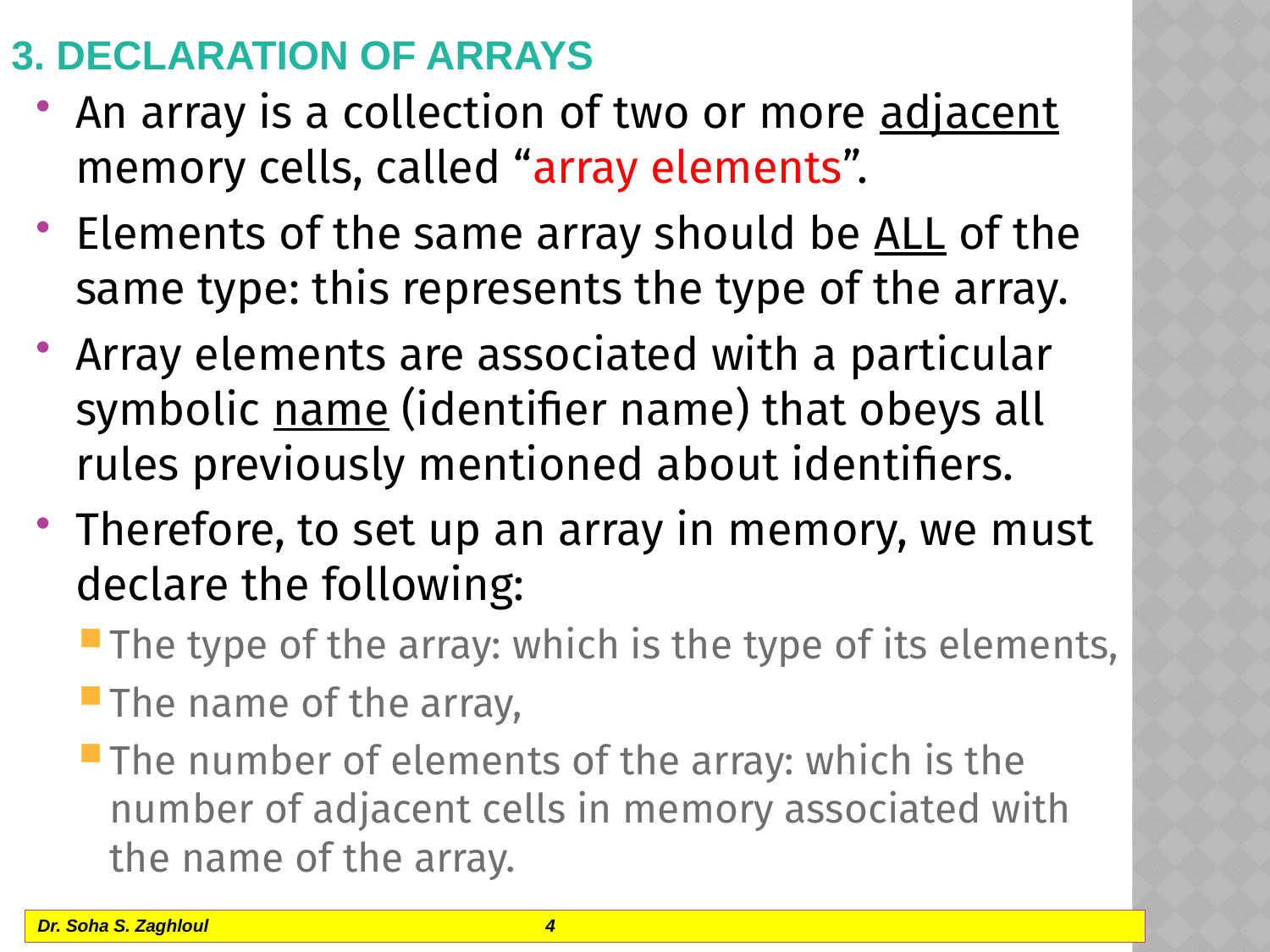

# 3. Declaration of arrays
An array is a collection of two or more adjacent memory cells, called “array elements”.
Elements of the same array should be ALL of the same type: this represents the type of the array.
Array elements are associated with a particular symbolic name (identifier name) that obeys all rules previously mentioned about identifiers.
Therefore, to set up an array in memory, we must declare the following:
The type of the array: which is the type of its elements,
The name of the array,
The number of elements of the array: which is the number of adjacent cells in memory associated with the name of the array.
Dr. Soha S. Zaghloul			4